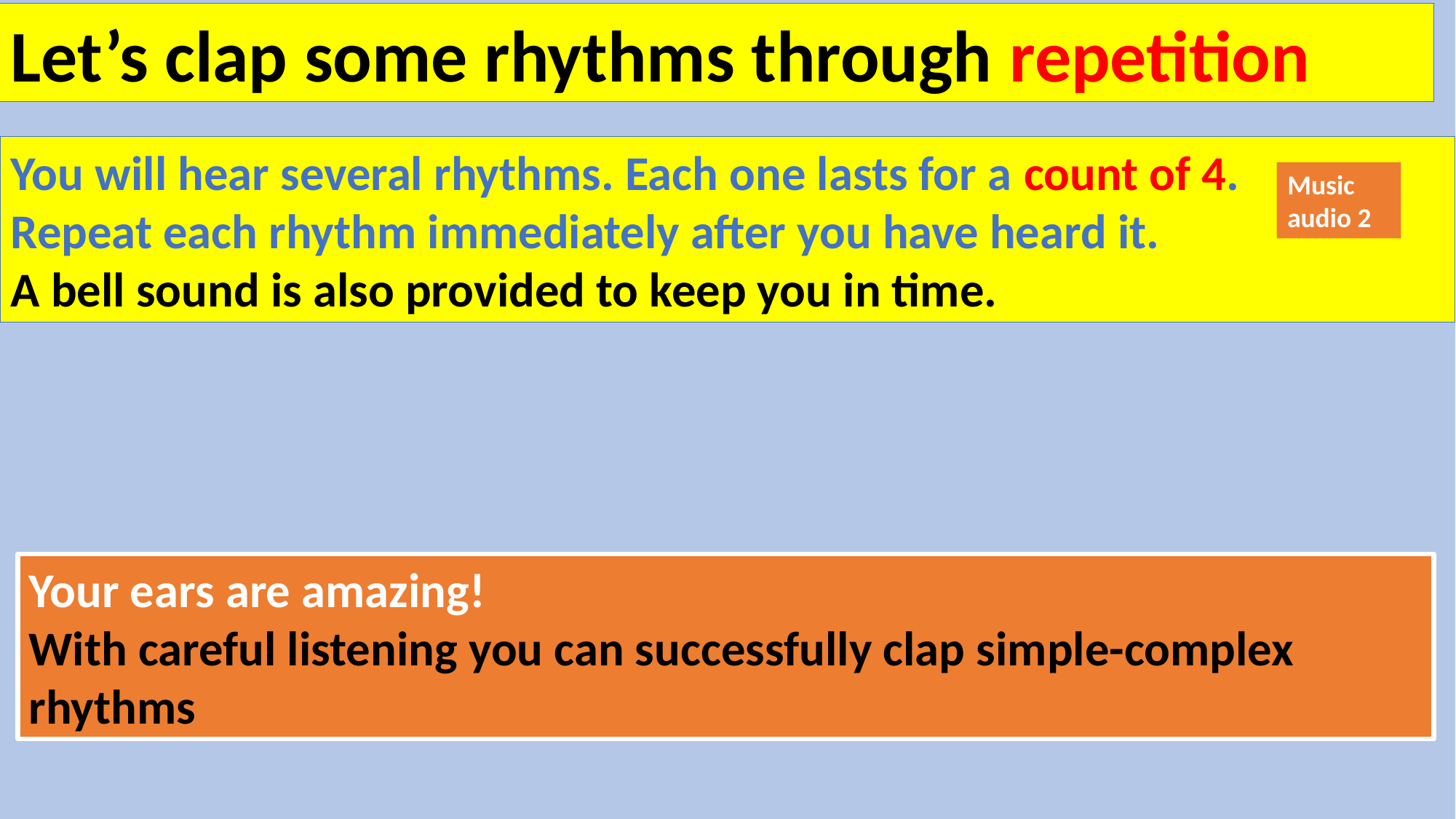

Let’s clap some rhythms through repetition
You will hear several rhythms. Each one lasts for a count of 4.
Repeat each rhythm immediately after you have heard it.
A bell sound is also provided to keep you in time.
Music audio 2
Your ears are amazing!
With careful listening you can successfully clap simple-complex rhythms